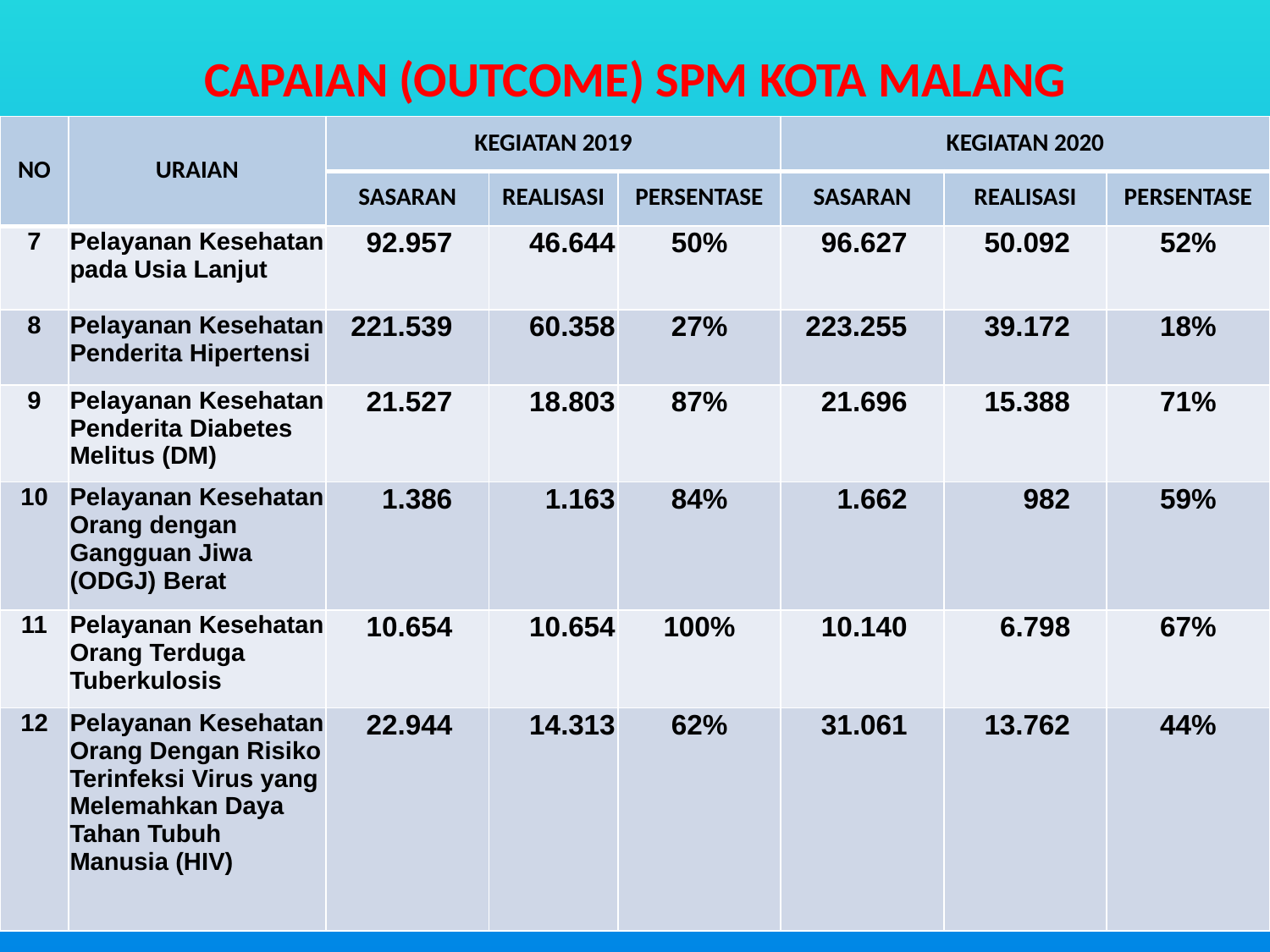

# CAPAIAN (OUTCOME) SPM KOTA MALANG
| NO | URAIAN | KEGIATAN 2019 |  |  | KEGIATAN 2020 |  |  |
| --- | --- | --- | --- | --- | --- | --- | --- |
|  |  | SASARAN | REALISASI | PERSENTASE | SASARAN | REALISASI | PERSENTASE |
| 7 | Pelayanan Kesehatan pada Usia Lanjut | 92.957 | 46.644 | 50% | 96.627 | 50.092 | 52% |
| 8 | Pelayanan Kesehatan Penderita Hipertensi | 221.539 | 60.358 | 27% | 223.255 | 39.172 | 18% |
| 9 | Pelayanan Kesehatan Penderita Diabetes Melitus (DM) | 21.527 | 18.803 | 87% | 21.696 | 15.388 | 71% |
| 10 | Pelayanan Kesehatan Orang dengan Gangguan Jiwa (ODGJ) Berat | 1.386 | 1.163 | 84% | 1.662 | 982 | 59% |
| 11 | Pelayanan Kesehatan Orang Terduga Tuberkulosis | 10.654 | 10.654 | 100% | 10.140 | 6.798 | 67% |
| 12 | Pelayanan Kesehatan Orang Dengan Risiko Terinfeksi Virus yang Melemahkan Daya Tahan Tubuh Manusia (HIV) | 22.944 | 14.313 | 62% | 31.061 | 13.762 | 44% |